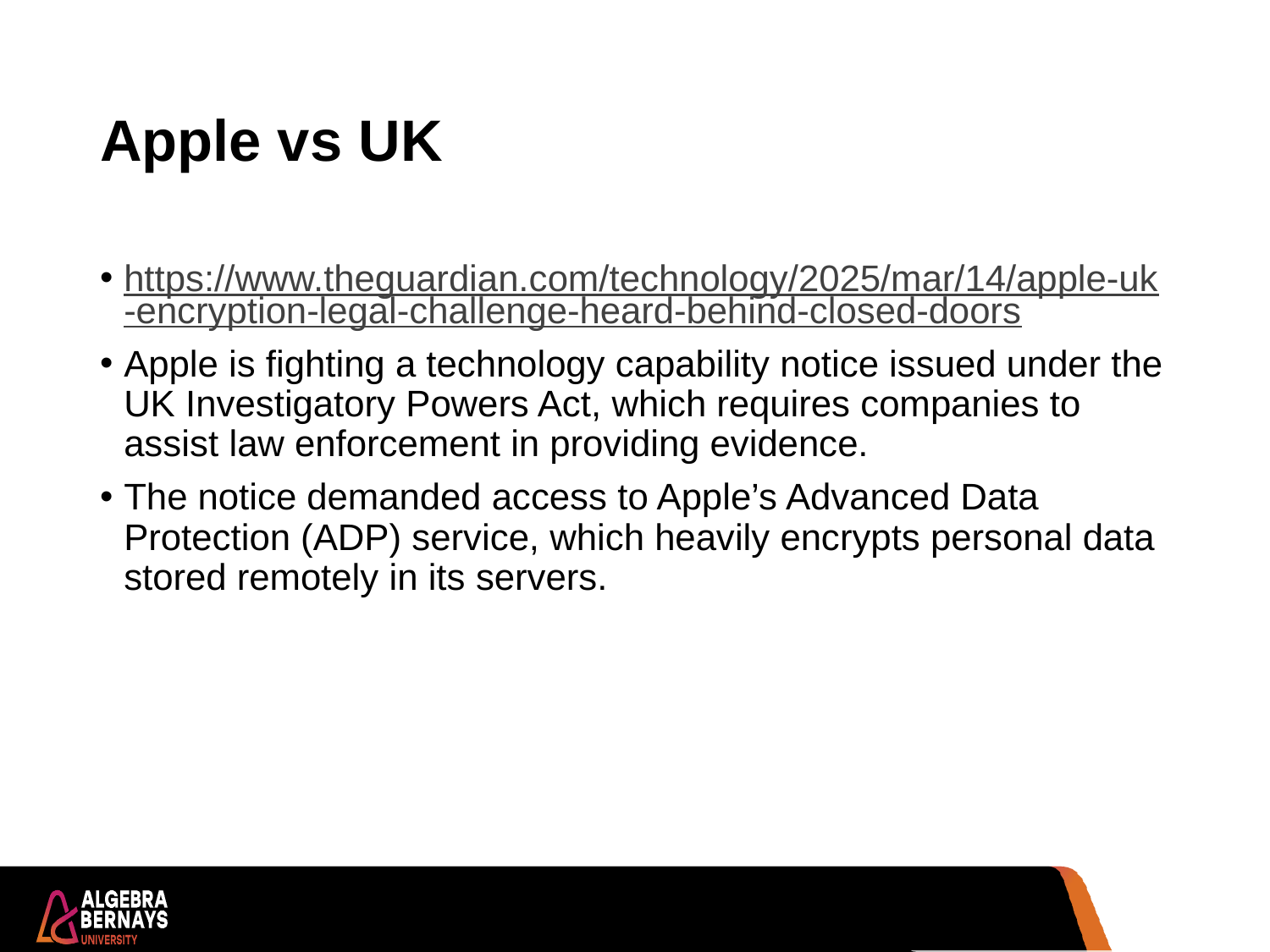

# Apple vs UK
https://www.theguardian.com/technology/2025/mar/14/apple-uk-encryption-legal-challenge-heard-behind-closed-doors
Apple is fighting a technology capability notice issued under the UK Investigatory Powers Act, which requires companies to assist law enforcement in providing evidence.
The notice demanded access to Apple’s Advanced Data Protection (ADP) service, which heavily encrypts personal data stored remotely in its servers.